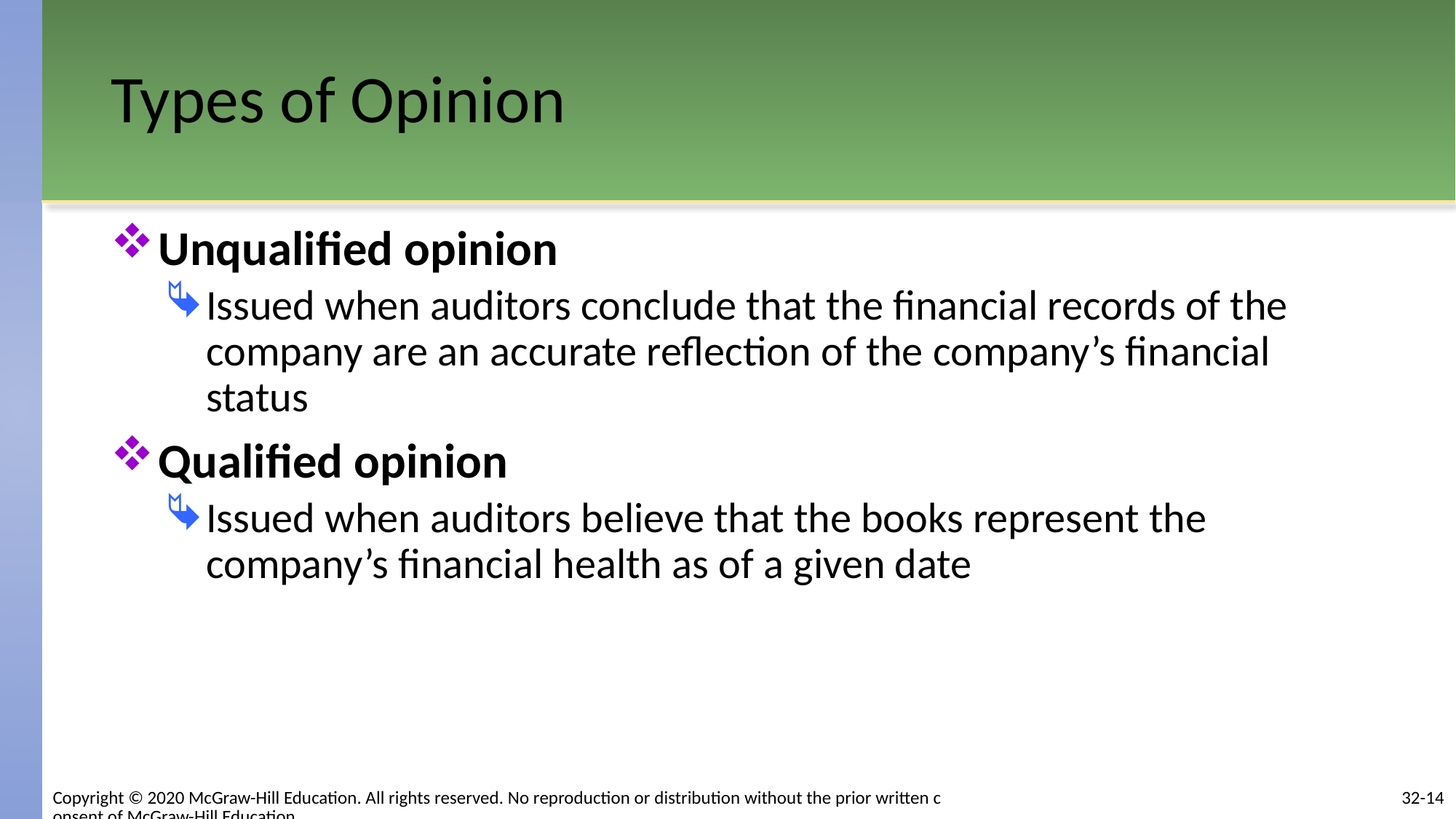

# Types of Opinion
Unqualified opinion
Issued when auditors conclude that the financial records of the company are an accurate reflection of the company’s financial status
Qualified opinion
Issued when auditors believe that the books represent the company’s financial health as of a given date
32-14
Copyright © 2020 McGraw-Hill Education. All rights reserved. No reproduction or distribution without the prior written consent of McGraw-Hill Education.